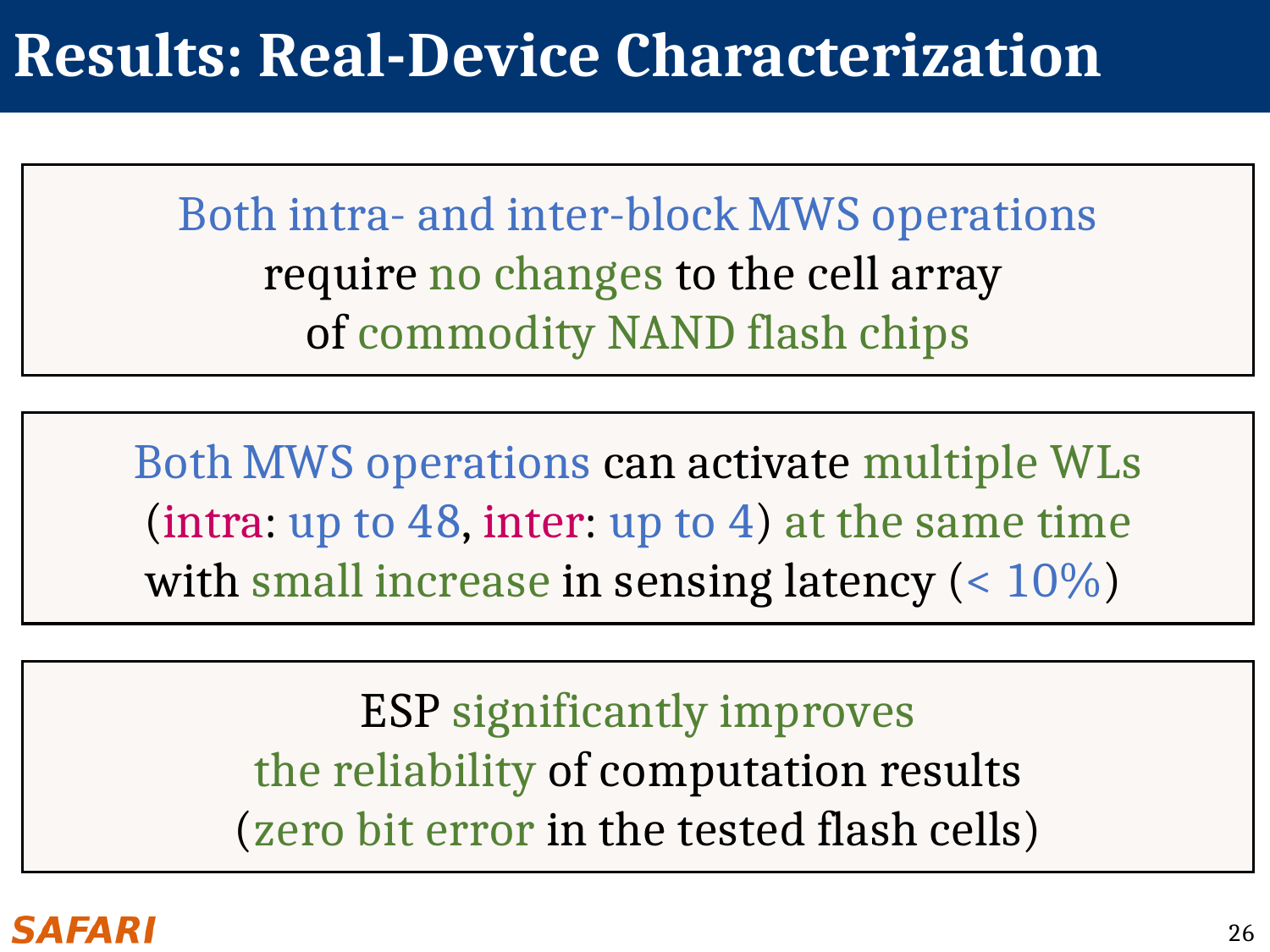

# Results: Real-Device Characterization
Both intra- and inter-block MWS operations
require no changes to the cell array
of commodity NAND flash chips
Both MWS operations can activate multiple WLs
(intra: up to 48, inter: up to 4) at the same time
with small increase in sensing latency (< 10%)
ESP significantly improves
the reliability of computation results
(zero bit error in the tested flash cells)
26